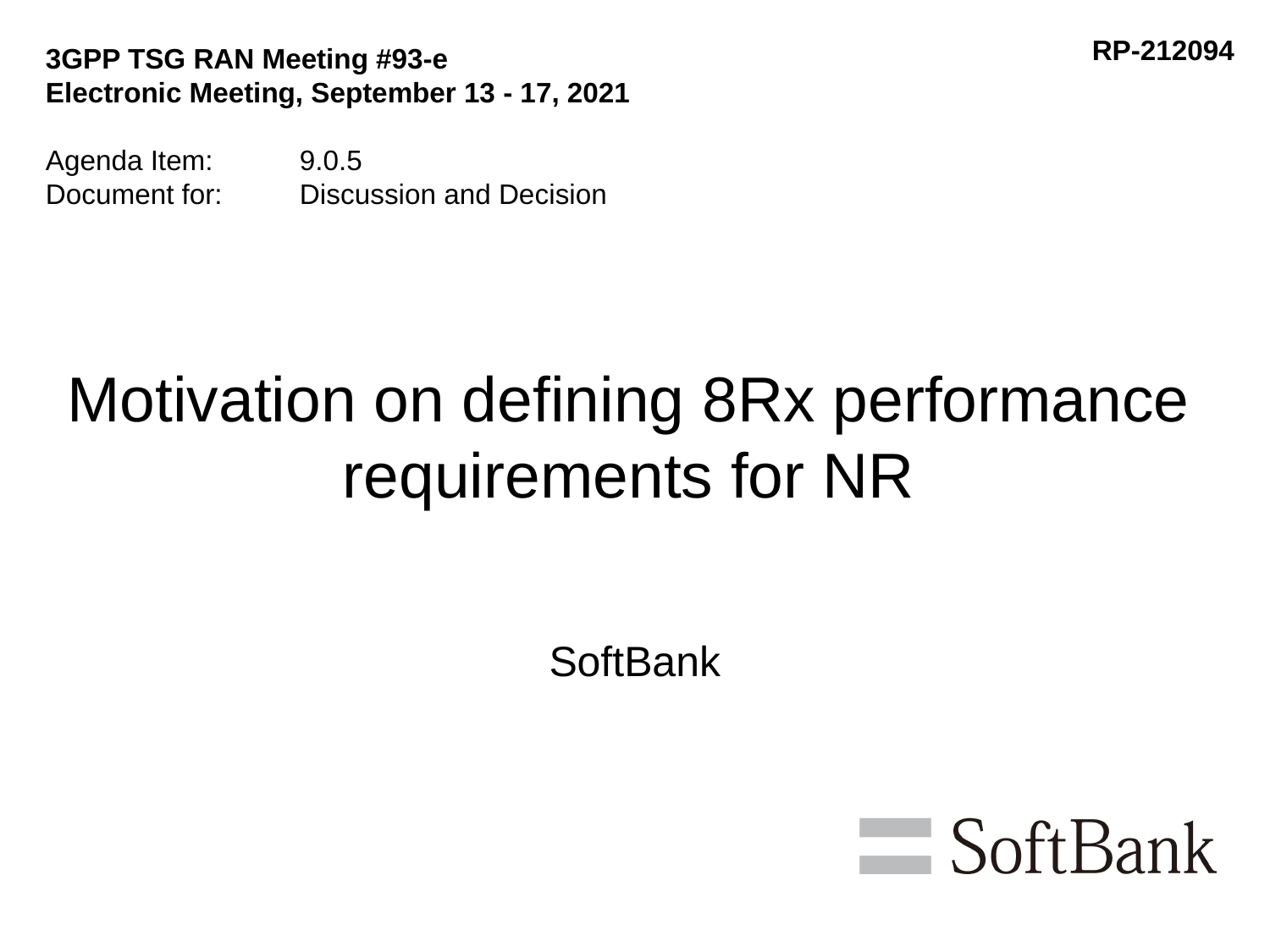

RP-212094
3GPP TSG RAN Meeting #93-e
Electronic Meeting, September 13 - 17, 2021

Agenda Item:	9.0.5
Document for:	Discussion and Decision
# Motivation on defining 8Rx performance requirements for NR
SoftBank